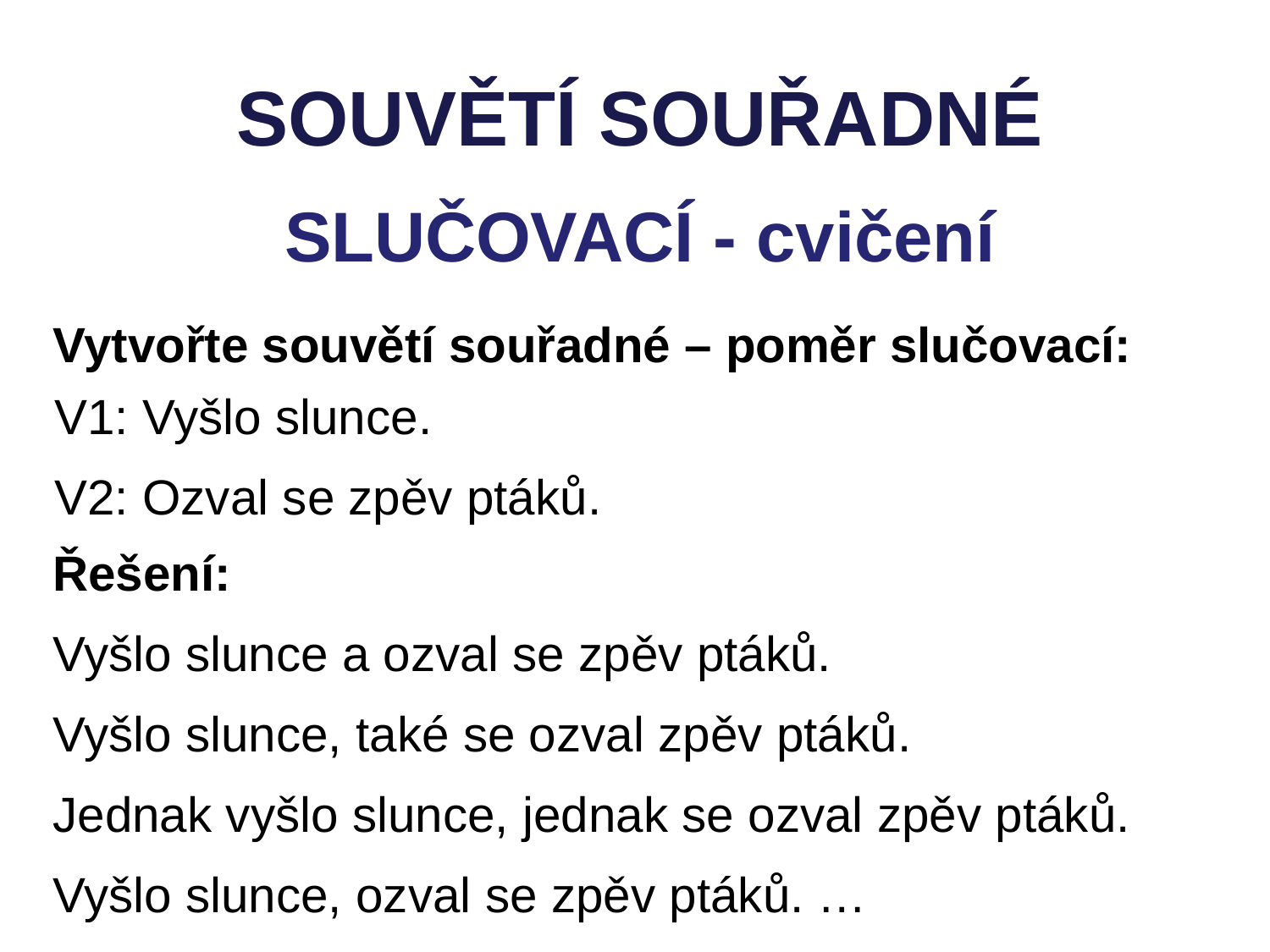

SOUVĚTÍ SOUŘADNÉ
SLUČOVACÍ - cvičení
Vytvořte souvětí souřadné – poměr slučovací:
V1: Vyšlo slunce.
V2: Ozval se zpěv ptáků.
Řešení:
Vyšlo slunce a ozval se zpěv ptáků.
Vyšlo slunce, také se ozval zpěv ptáků.
Jednak vyšlo slunce, jednak se ozval zpěv ptáků.
Vyšlo slunce, ozval se zpěv ptáků. …